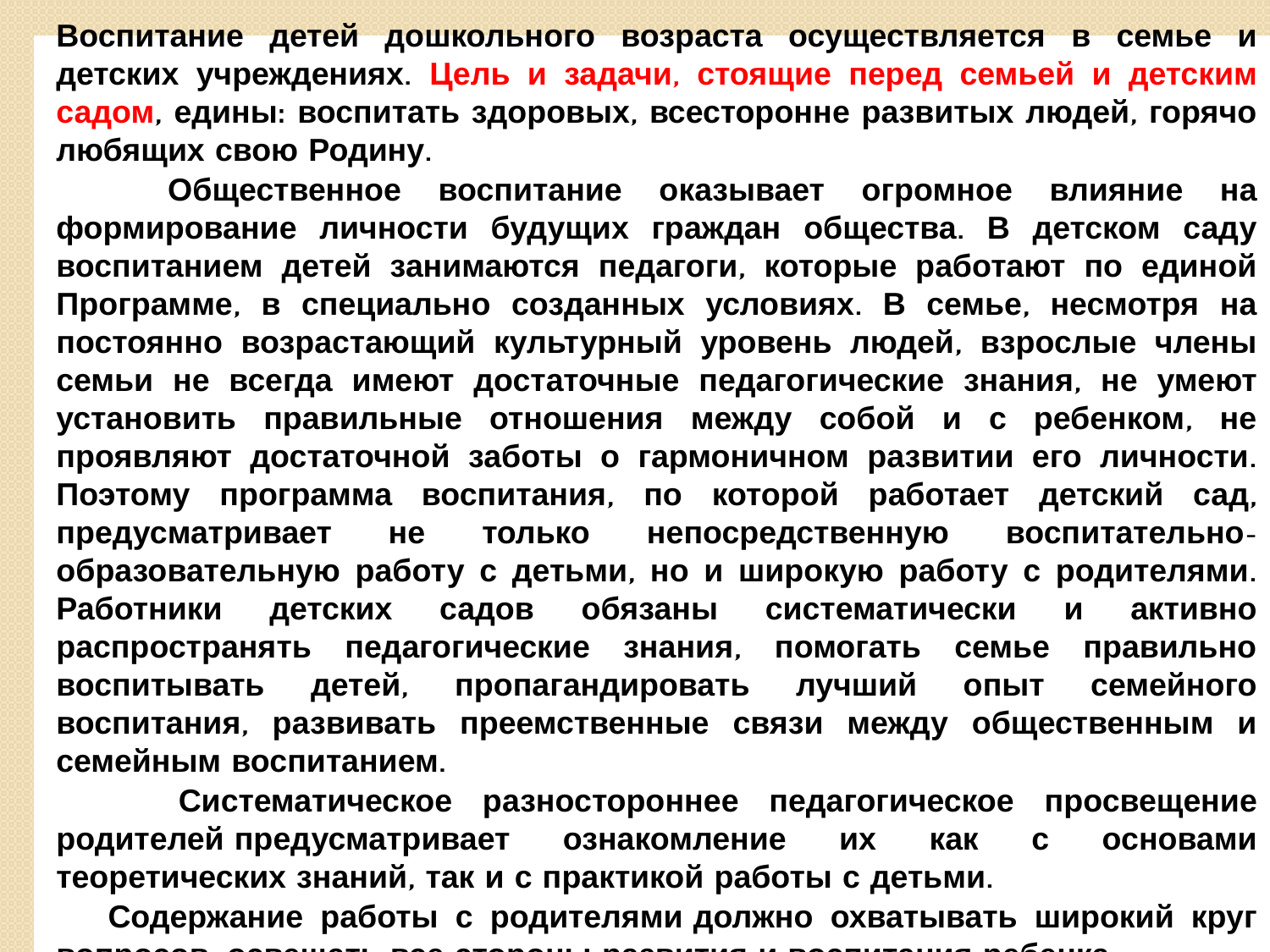

Воспитание детей дошкольного возраста осуществляется в семье и детских учреждениях. Цель и задачи, стоящие перед семьей и детским садом, едины: воспитать здоровых, всесторонне развитых людей, горячо любящих свою Родину.
   Общественное воспитание оказывает огромное влияние на формирование личности будущих граждан общества. В детском саду воспитанием детей занимаются педагоги, которые работают по единой Программе, в специально созданных условиях. В семье, несмотря на постоянно возрастающий культурный уровень людей, взрослые члены семьи не всегда имеют достаточные педагогические знания, не умеют установить правильные отношения между собой и с ребенком, не проявляют достаточной заботы о гармоничном развитии его личности. Поэтому программа воспитания, по которой работает детский сад, предусматривает не только непосредственную воспитательно-образовательную работу с детьми, но и широкую работу с родителями. Работники детских садов обязаны систематически и активно распространять педагогические знания, помогать семье правильно воспитывать детей, пропагандировать лучший опыт семейного воспитания, развивать преемственные связи между общественным и семейным воспитанием.
    Систематическое разностороннее педагогическое просвещение родителей предусматривает ознакомление их как с основами теоретических знаний, так и с практикой работы с детьми.
   Содержание работы с родителями должно охватывать широкий круг вопросов, освещать все стороны развития и воспитания ребенка.